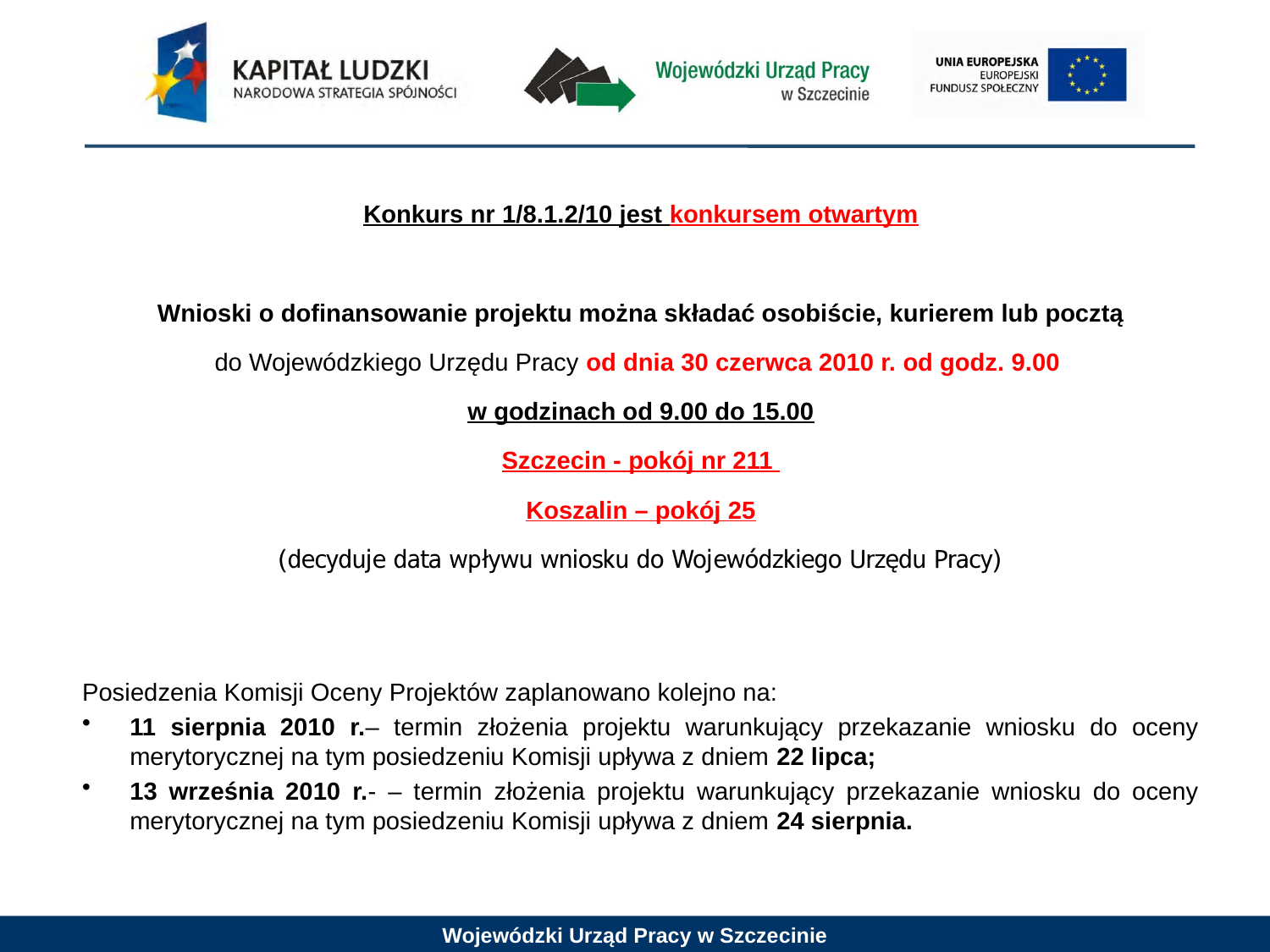

Konkurs nr 1/8.1.2/10 jest konkursem otwartym

Wnioski o dofinansowanie projektu można składać osobiście, kurierem lub pocztą
do Wojewódzkiego Urzędu Pracy od dnia 30 czerwca 2010 r. od godz. 9.00
w godzinach od 9.00 do 15.00
Szczecin - pokój nr 211
Koszalin – pokój 25
(decyduje data wpływu wniosku do Wojewódzkiego Urzędu Pracy)

Posiedzenia Komisji Oceny Projektów zaplanowano kolejno na:
11 sierpnia 2010 r.– termin złożenia projektu warunkujący przekazanie wniosku do oceny merytorycznej na tym posiedzeniu Komisji upływa z dniem 22 lipca;
13 września 2010 r.- – termin złożenia projektu warunkujący przekazanie wniosku do oceny merytorycznej na tym posiedzeniu Komisji upływa z dniem 24 sierpnia.